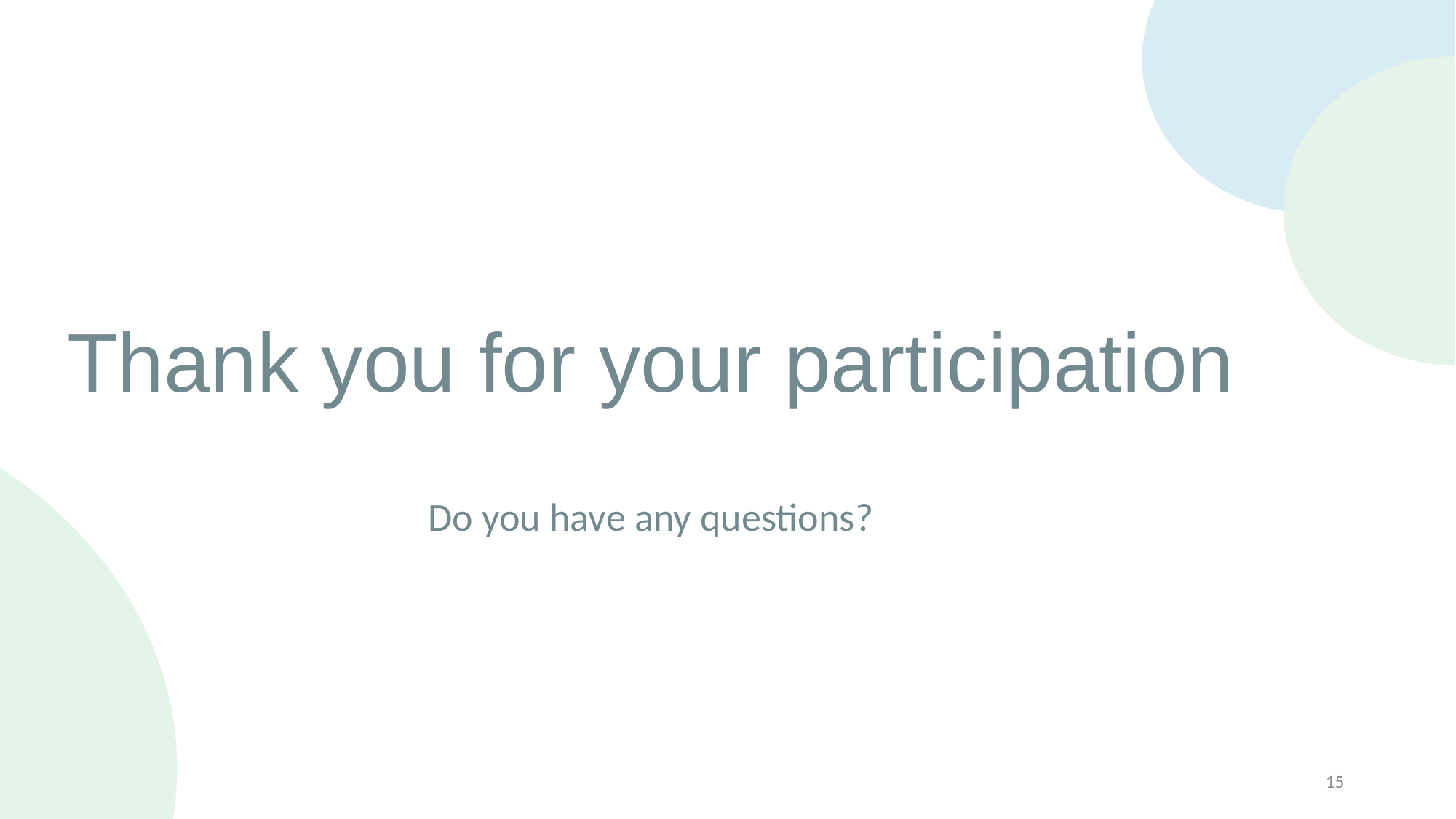

# Thank you for your participation

Do you have any questions?

15